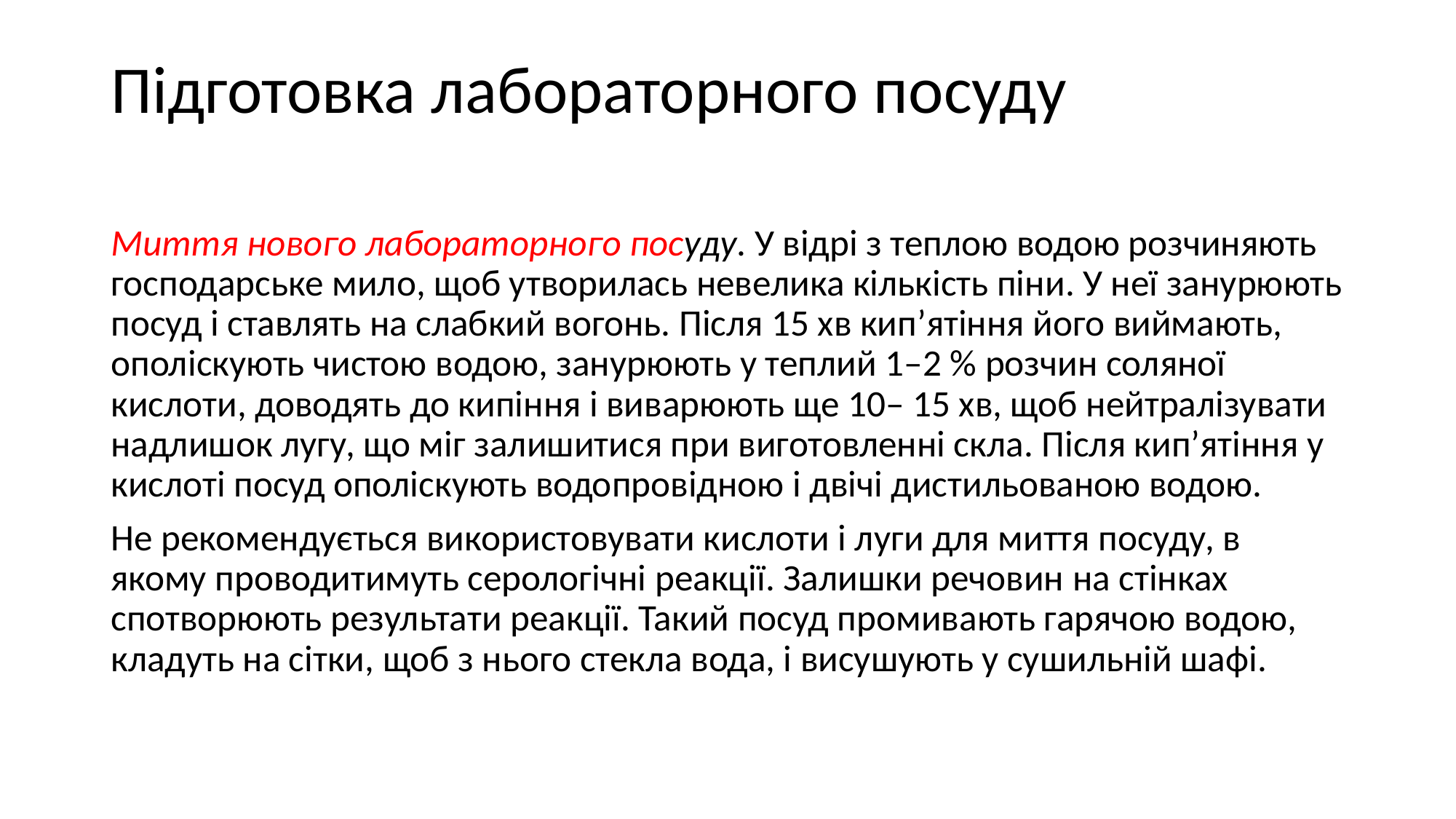

# Підготовка лабораторного посуду
Миття нового лабораторного посуду. У відрі з теплою водою розчиняють господарське мило, щоб утворилась невелика кількість піни. У неї занурюють посуд і ставлять на слабкий вогонь. Після 15 хв кип’ятіння його виймають, ополіскують чистою водою, занурюють у теплий 1–2 % розчин соляної кислоти, доводять до кипіння і виварюють ще 10– 15 хв, щоб нейтралізувати надлишок лугу, що міг залишитися при виготовленні скла. Після кип’ятіння у кислоті посуд ополіскують водопровідною і двічі дистильованою водою.
Не рекомендується використовувати кислоти і луги для миття посуду, в якому проводитимуть серологічні реакції. Залишки речовин на стінках спотворюють результати реакції. Такий посуд промивають гарячою водою, кладуть на сітки, щоб з нього стекла вода, і висушують у сушильній шафі.